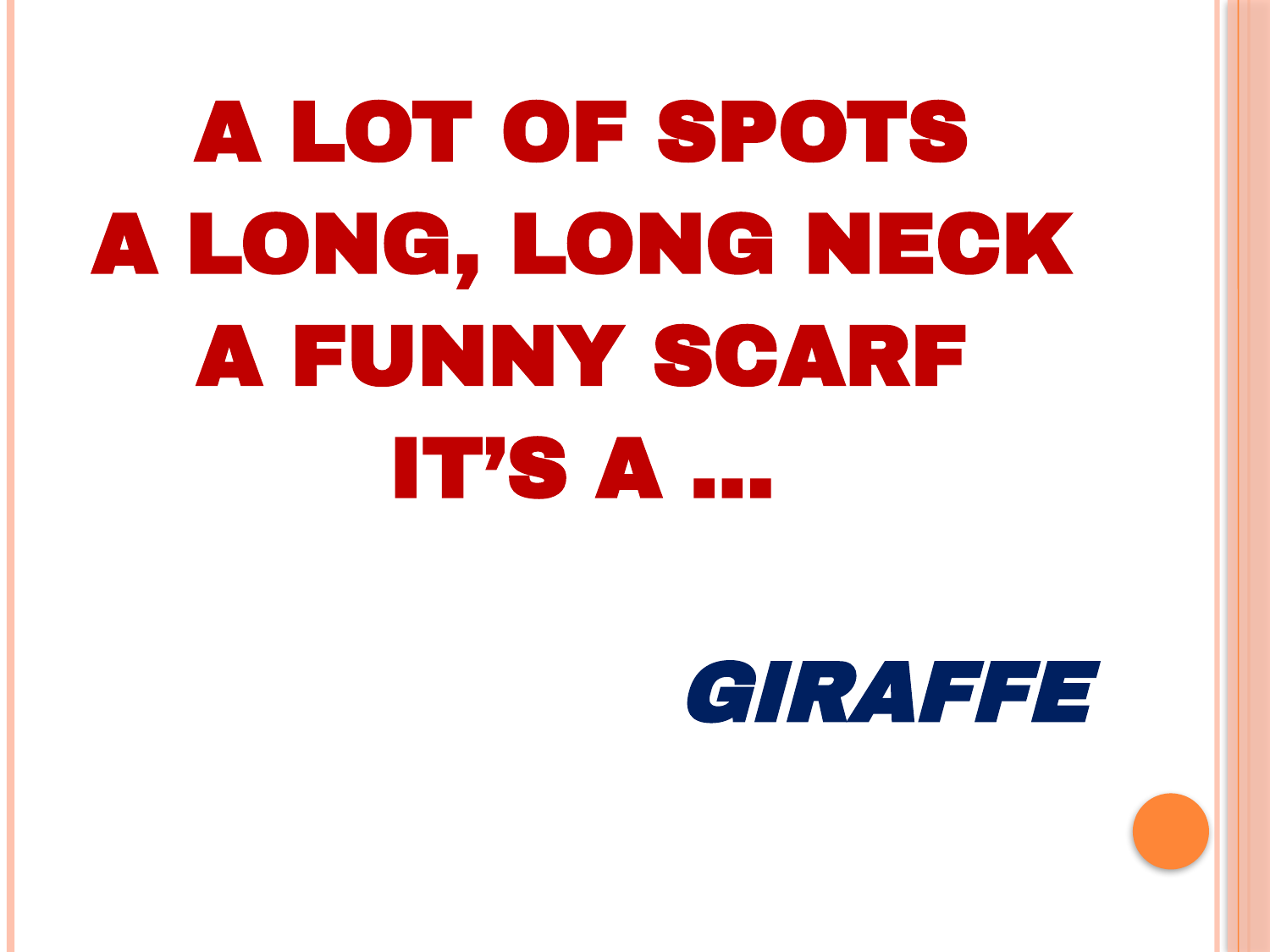

A LOT OF SPOTS
A LONG, LONG NECK
A FUNNY SCARF
IT’S A …

GIRAFFE